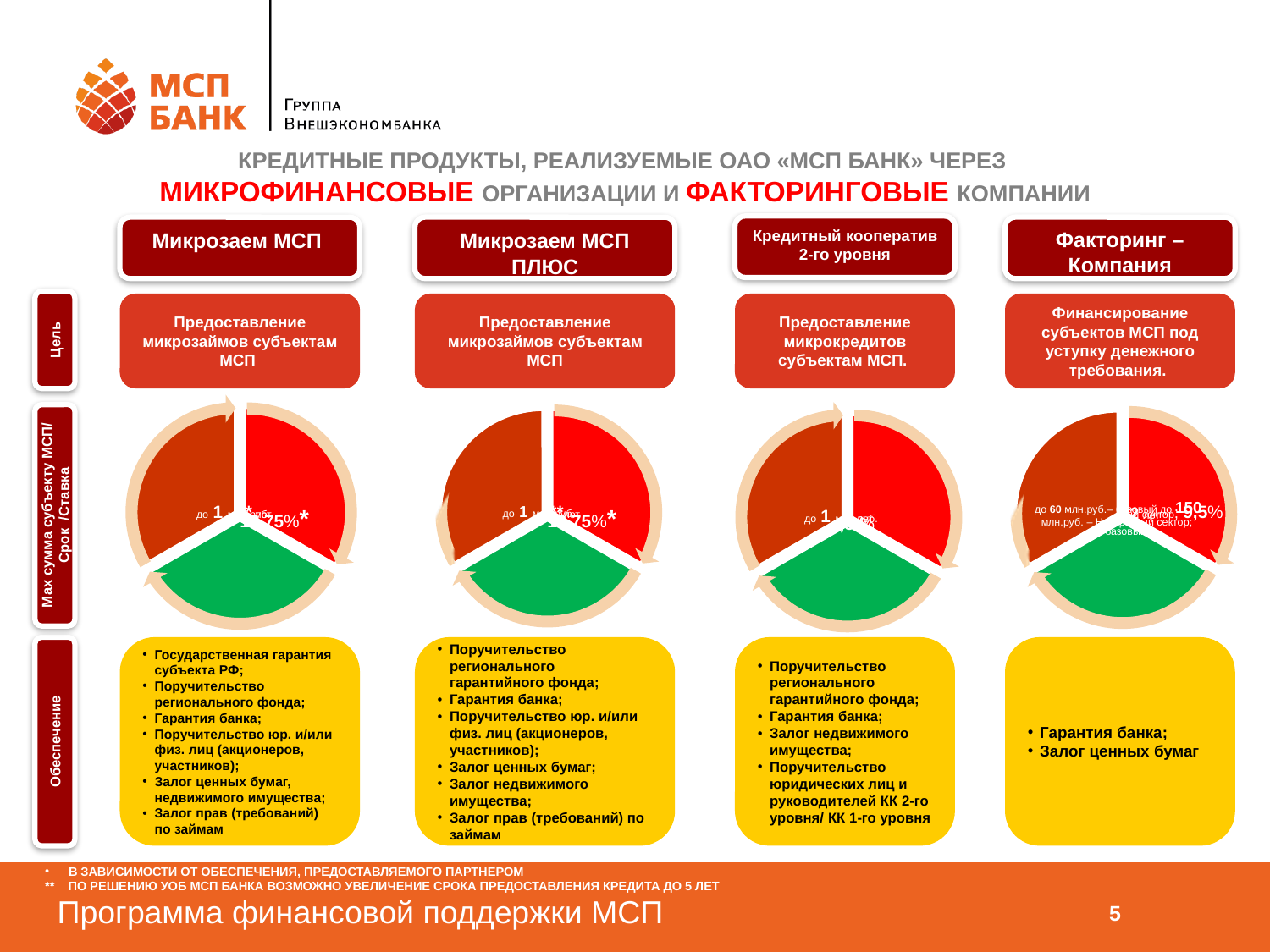

Кредитные продукты, реализуемые ОАО «МСП Банк» Через
Микрофинансовые организации и факторинговые компании

Кредитный кооператив 2-го уровня
Микрозаем МСП
Микрозаем МСП ПЛЮС
Факторинг – Компания
Предоставление микрозаймов субъектам МСП
Предоставление микрокредитов субъектам МСП.
Предоставление микрозаймов субъектам МСП
Финансирование субъектов МСП под уступку денежного требования.
Цель
до 3 **лет
9,75% – 10,75%*
до 1 млн.руб.
до 3** лет
9,75% – 10,75%*
до 1 млн.руб.
до 3 лет
10,5 %
до 1 млн.руб.
од 1 -  2 лет
8,5%  - Неторговый сектор; 9,5% - базовый
до 60 млн.руб.– базовый до 150 млн.руб. – Неторговый сектор;
Мах сумма субъекту МСП/ Срок  /Ставка
Государственная гарантия  субъекта РФ;
Поручительство регионального фонда;
Гарантия банка;
Поручительство юр. и/или физ. лиц (акционеров, участников);
Залог ценных бумаг, недвижимого имущества;
Залог прав (требований) по займам
Поручительство регионального гарантийного фонда;
Гарантия банка;
Поручительство юр. и/или физ. лиц (акционеров, участников);
Залог ценных бумаг;
Залог недвижимого имущества;
Залог прав (требований) по займам
Поручительство регионального гарантийного фонда;
Гарантия банка;
Залог недвижимого имущества;
Поручительство юридических лиц и руководителей КК 2-го уровня/ КК 1-го уровня
Гарантия банка;
Залог ценных бумаг
Обеспечение
В зависимости от обеспечения, предоставляемого партнером
**    По решению УОБ МСП Банка возможно увеличение срока предоставления кредита до 5 Лет

5